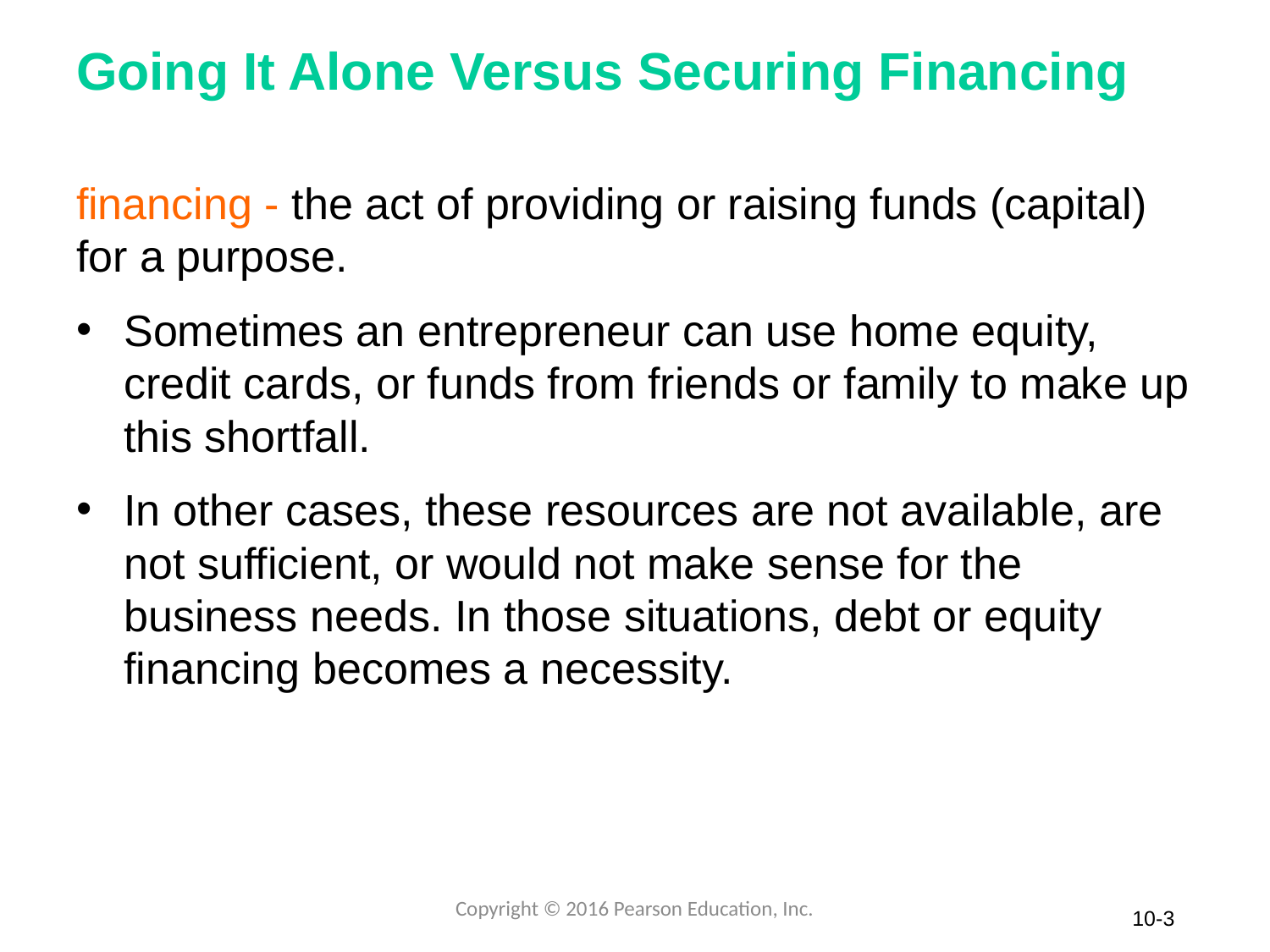

# Going It Alone Versus Securing Financing
financing - the act of providing or raising funds (capital) for a purpose.

Sometimes an entrepreneur can use home equity, credit cards, or funds from friends or family to make up this shortfall.

In other cases, these resources are not available, are not sufficient, or would not make sense for the business needs. In those situations, debt or equity financing becomes a necessity.
Copyright © 2016 Pearson Education, Inc.